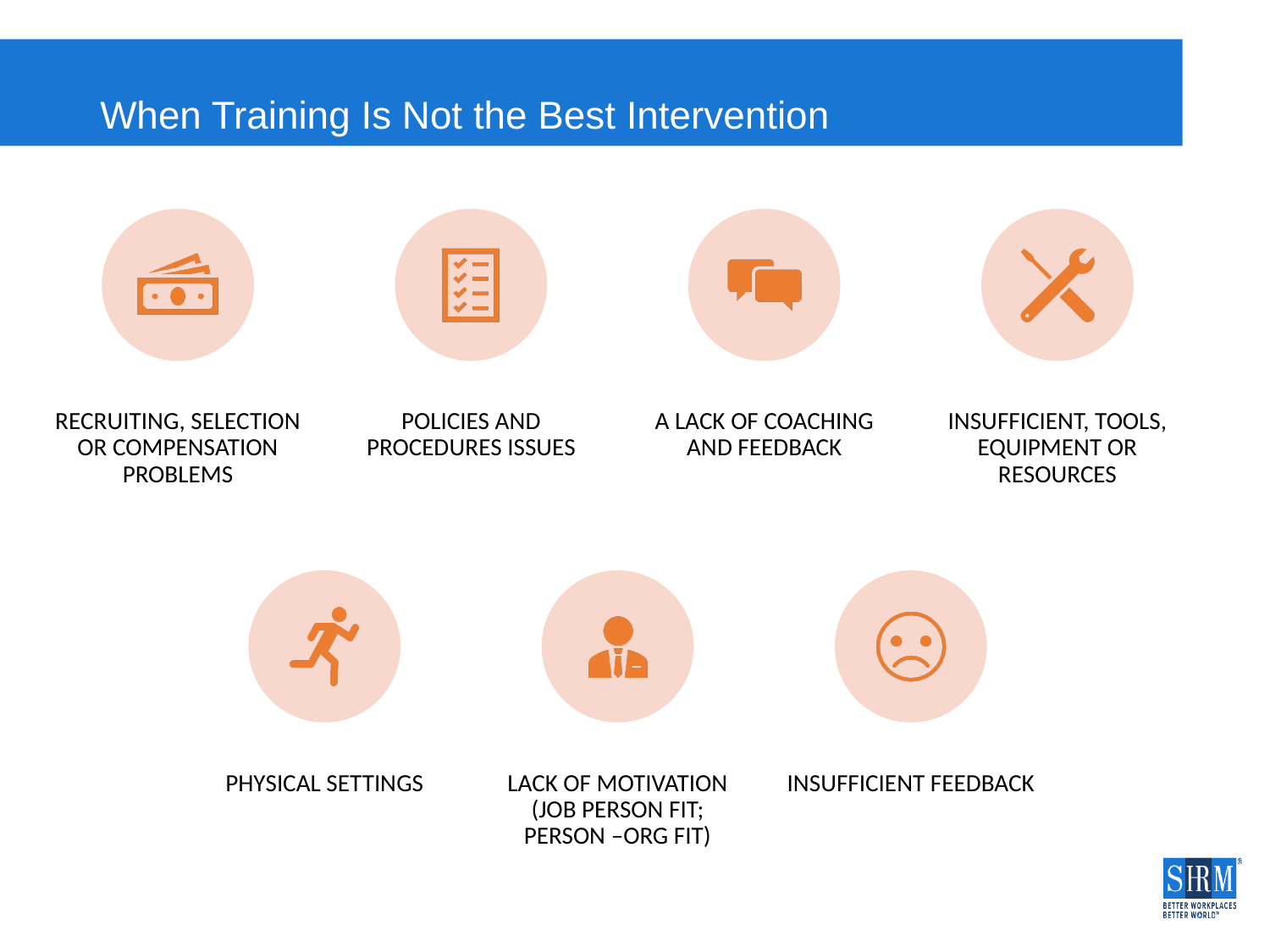

# When Training Is Not the Best Intervention

Recruiting, selection or compensation problems
Policies and Procedures Issues
A lack of coaching and feedback
Insufficient, tools, equipment or resources
Physical Settings
Lack of motivation (job person fit; person –org fit)
Insufficient feedback